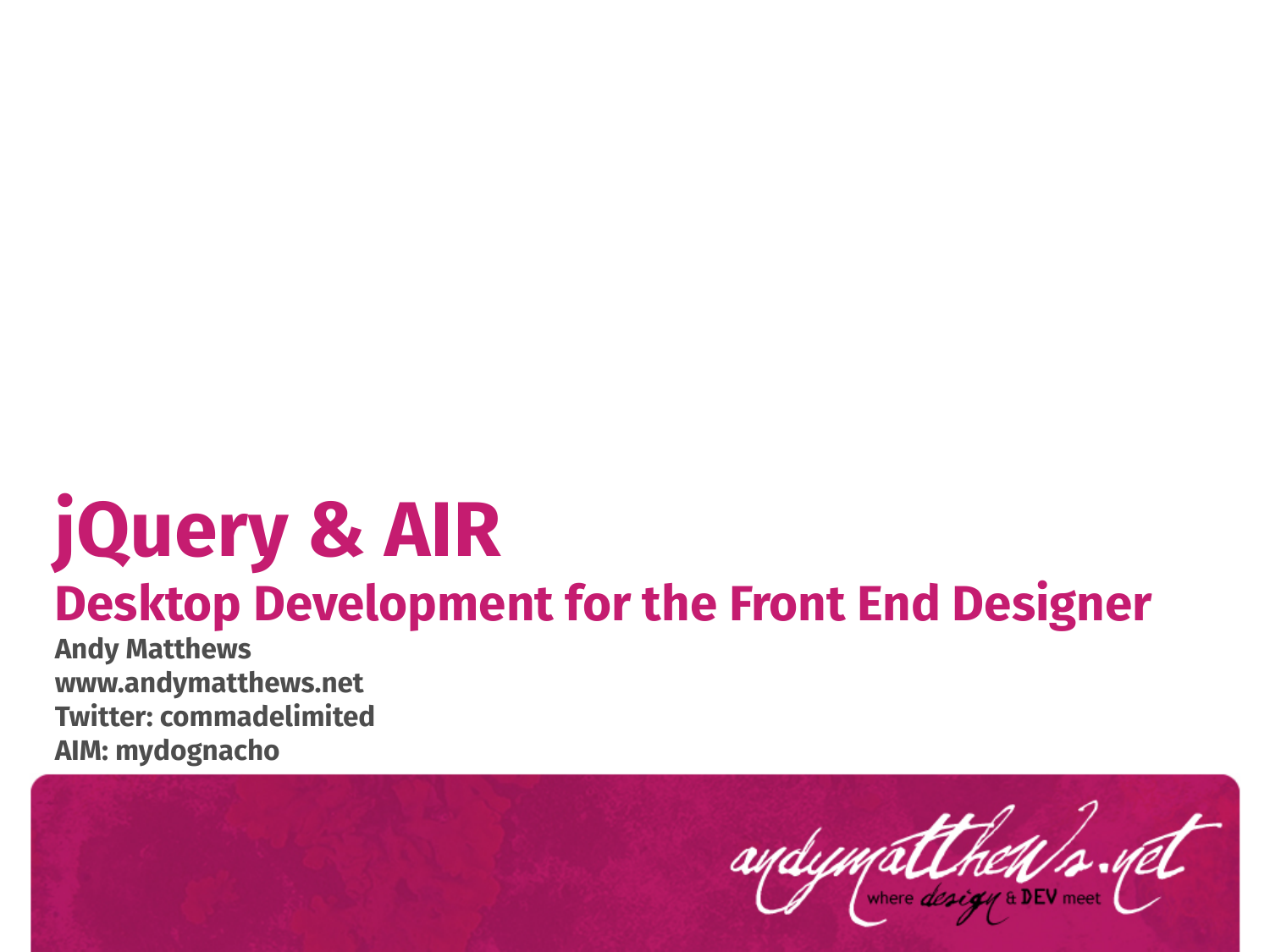

jQuery & AIR
Desktop Development for the Front End Designer
Andy Matthews
www.andymatthews.net
Twitter: commadelimited
AIM: mydognacho